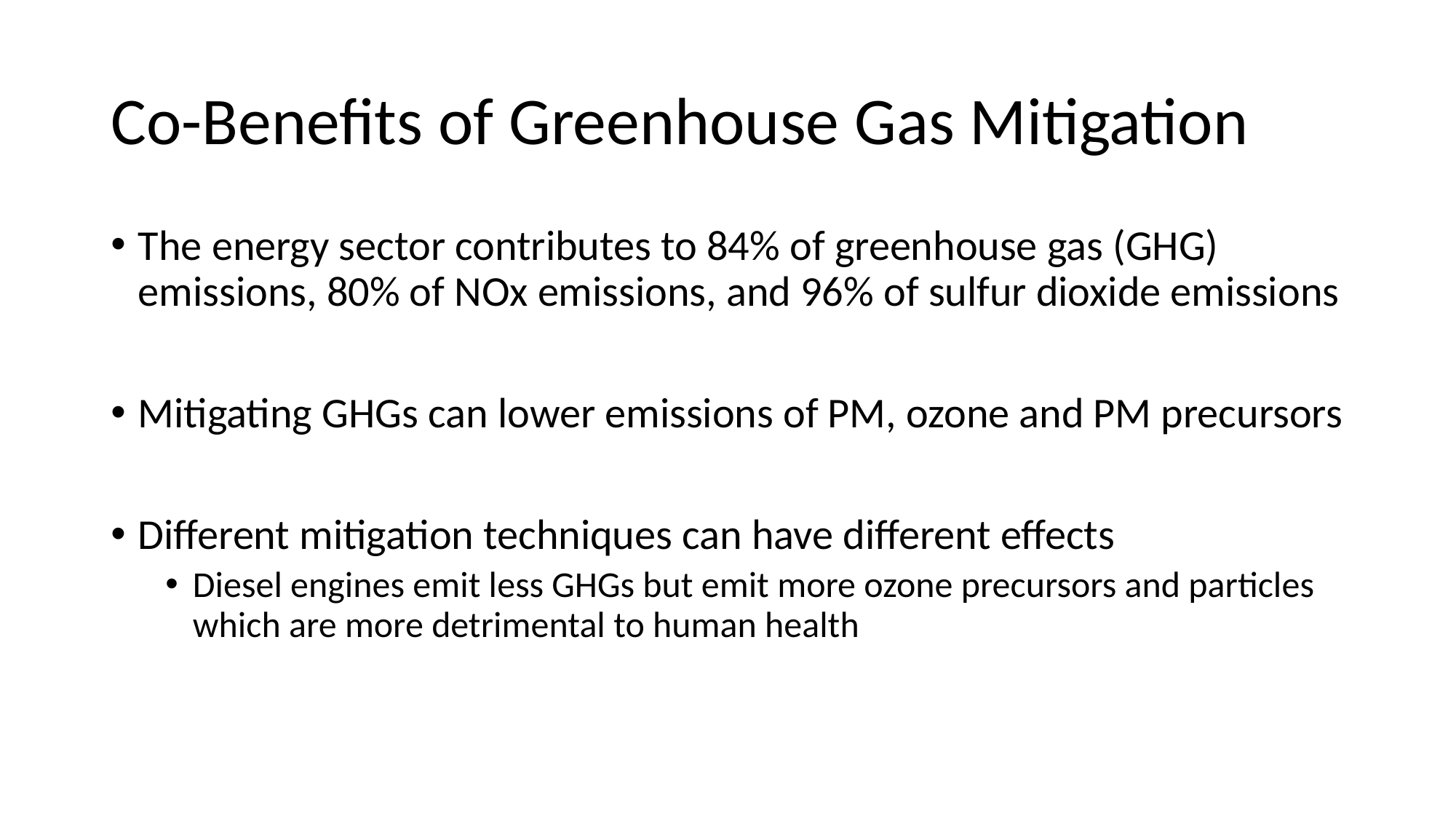

# Co-Benefits of Greenhouse Gas Mitigation
The energy sector contributes to 84% of greenhouse gas (GHG) emissions, 80% of NOx emissions, and 96% of sulfur dioxide emissions

Mitigating GHGs can lower emissions of PM, ozone and PM precursors

Different mitigation techniques can have different effects
Diesel engines emit less GHGs but emit more ozone precursors and particles which are more detrimental to human health